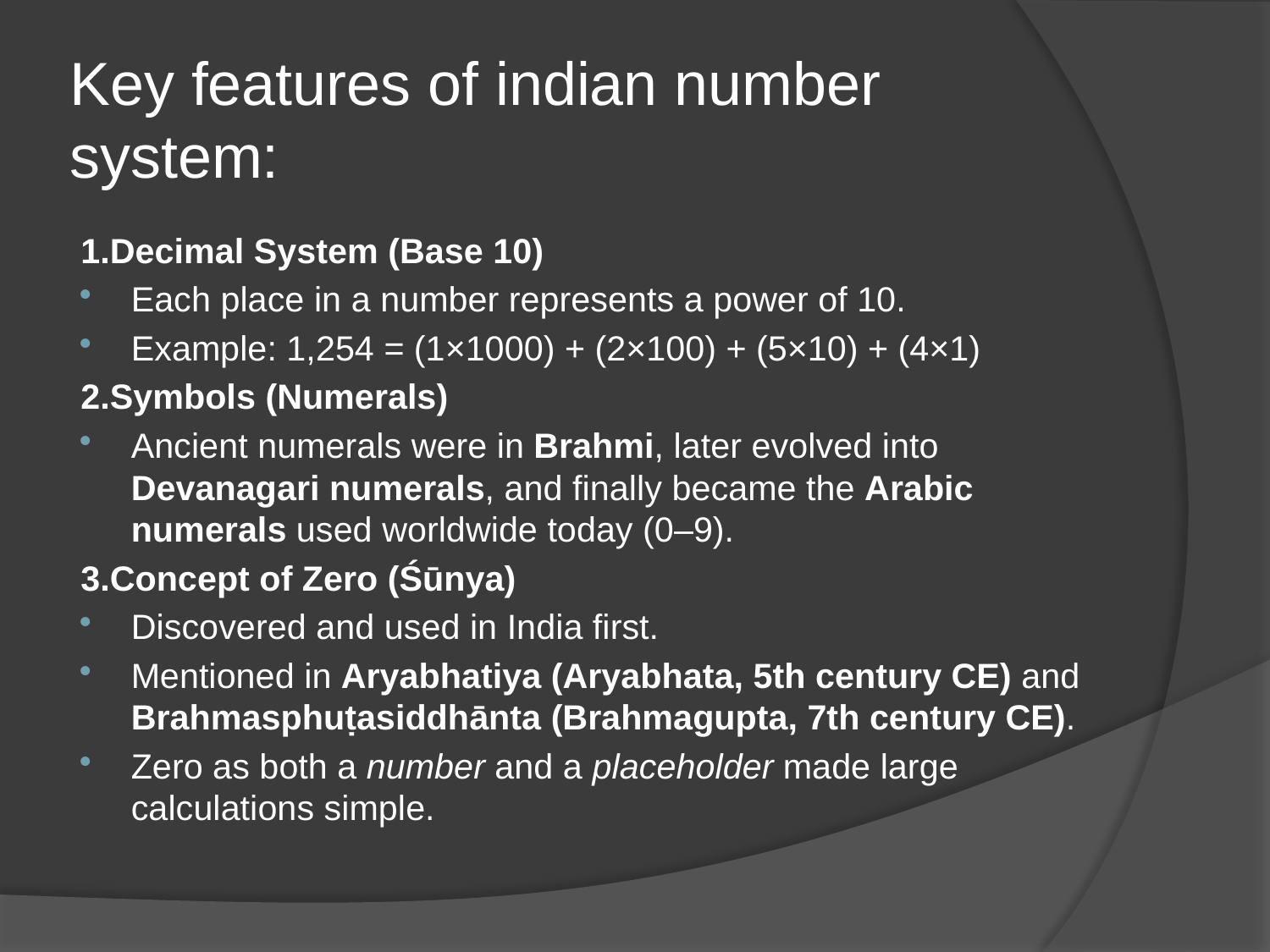

# Key features of indian number system:
1.Decimal System (Base 10)
Each place in a number represents a power of 10.
Example: 1,254 = (1×1000) + (2×100) + (5×10) + (4×1)
2.Symbols (Numerals)
Ancient numerals were in Brahmi, later evolved into Devanagari numerals, and finally became the Arabic numerals used worldwide today (0–9).
3.Concept of Zero (Śūnya)
Discovered and used in India first.
Mentioned in Aryabhatiya (Aryabhata, 5th century CE) and Brahmasphuṭasiddhānta (Brahmagupta, 7th century CE).
Zero as both a number and a placeholder made large calculations simple.